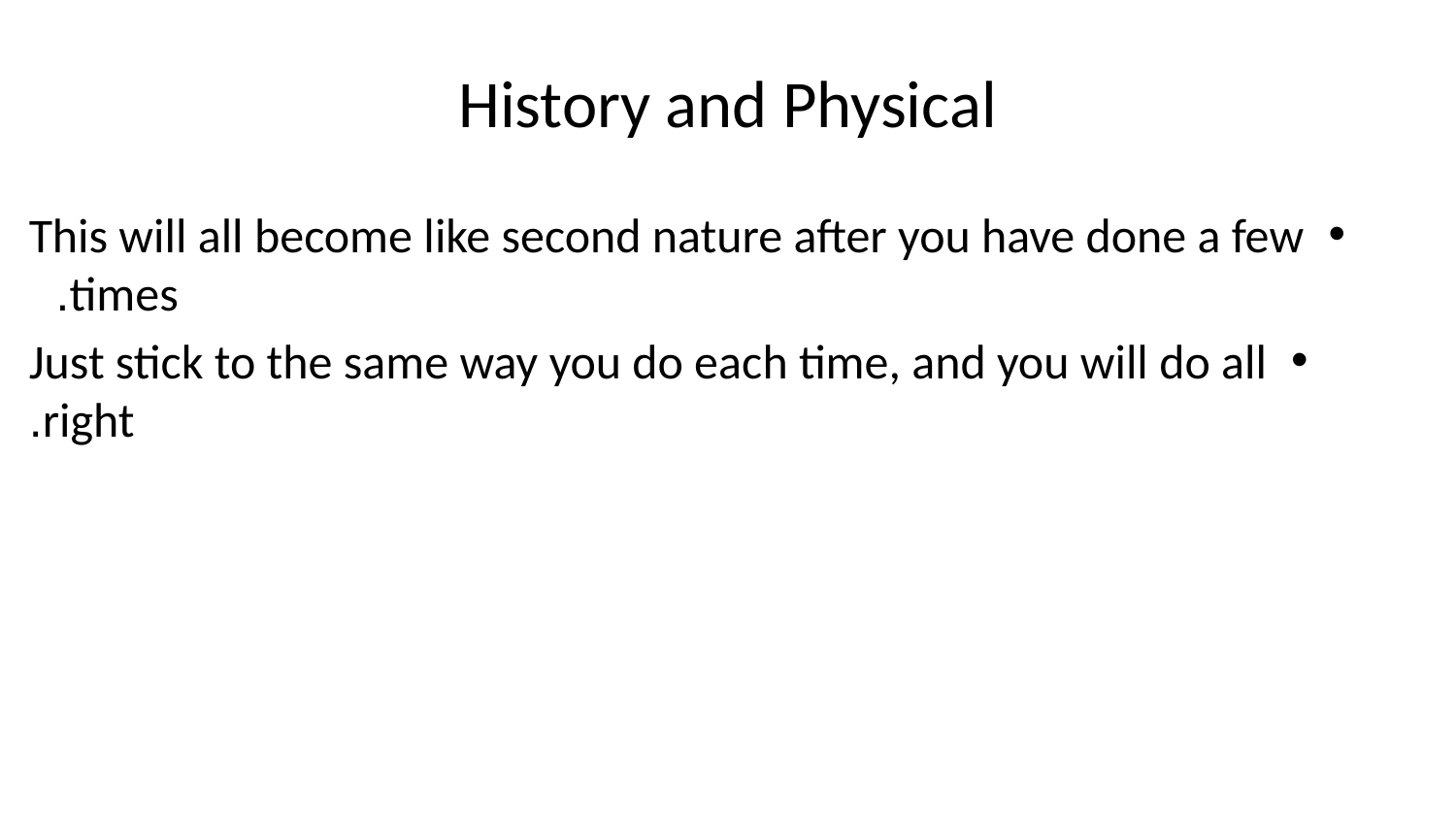

# History and Physical
This will all become like second nature after you have done a few times.
Just stick to the same way you do each time, and you will do all right.